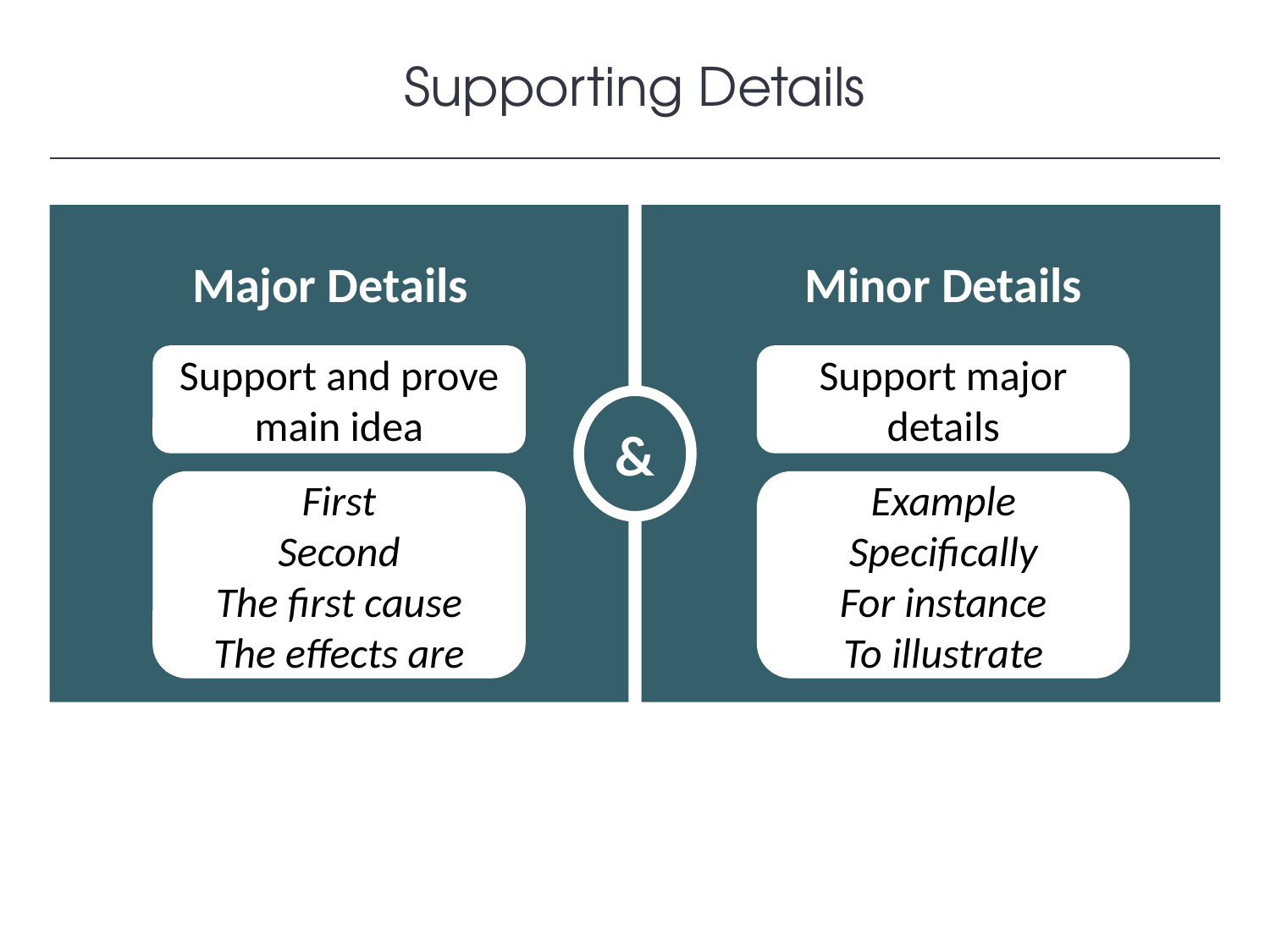

Supporting Details
HAWKES LEARNING

Major Details
Minor Details
Support and prove main idea
Support major details
&
First
Second
The first cause
The effects are
Example
Specifically
For instance
To illustrate